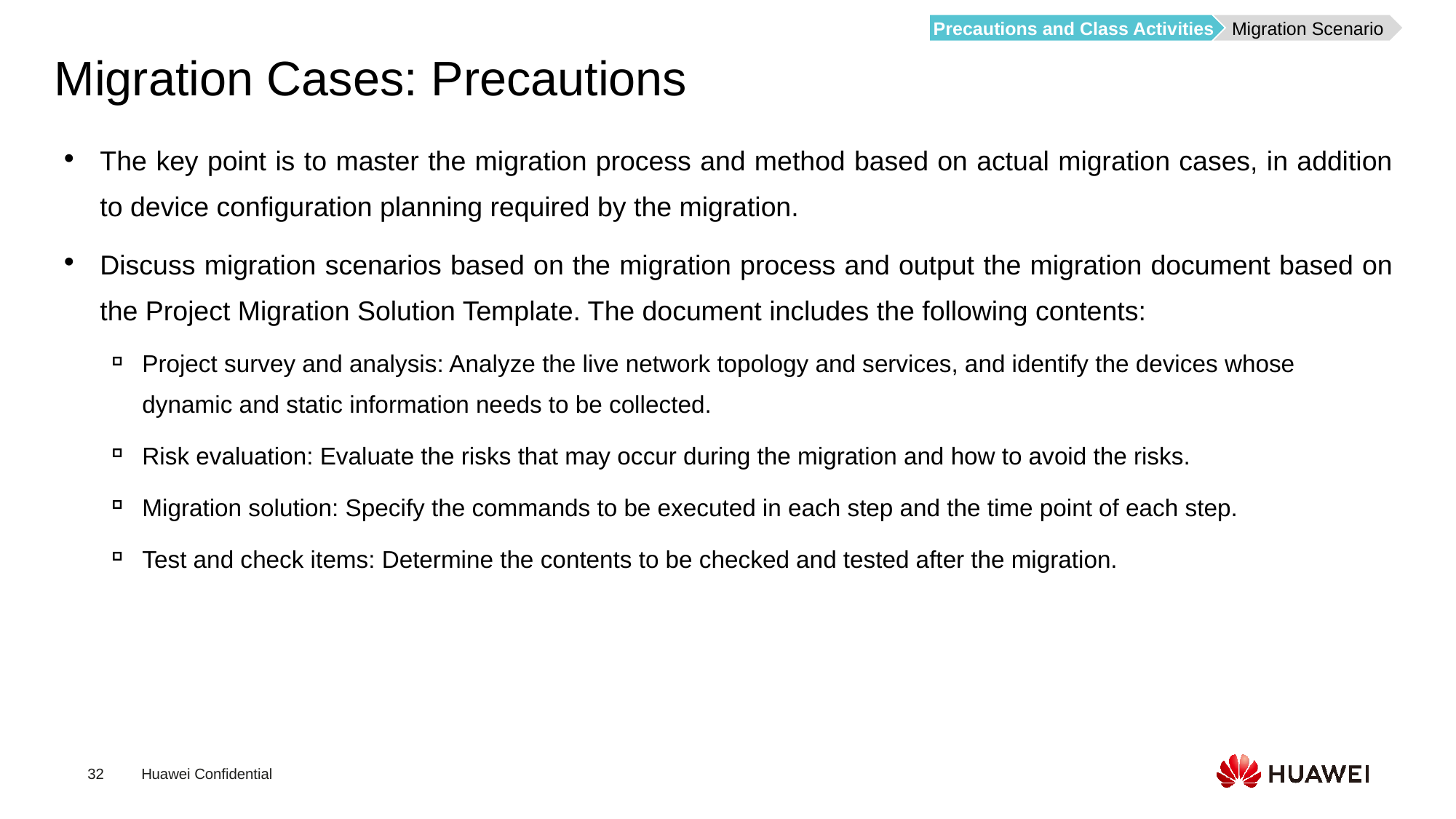

Precautions and Class Activities
Migration Scenario
# Migration Cases: Precautions
The key point is to master the migration process and method based on actual migration cases, in addition to device configuration planning required by the migration.
Discuss migration scenarios based on the migration process and output the migration document based on the Project Migration Solution Template. The document includes the following contents:
Project survey and analysis: Analyze the live network topology and services, and identify the devices whose dynamic and static information needs to be collected.
Risk evaluation: Evaluate the risks that may occur during the migration and how to avoid the risks.
Migration solution: Specify the commands to be executed in each step and the time point of each step.
Test and check items: Determine the contents to be checked and tested after the migration.